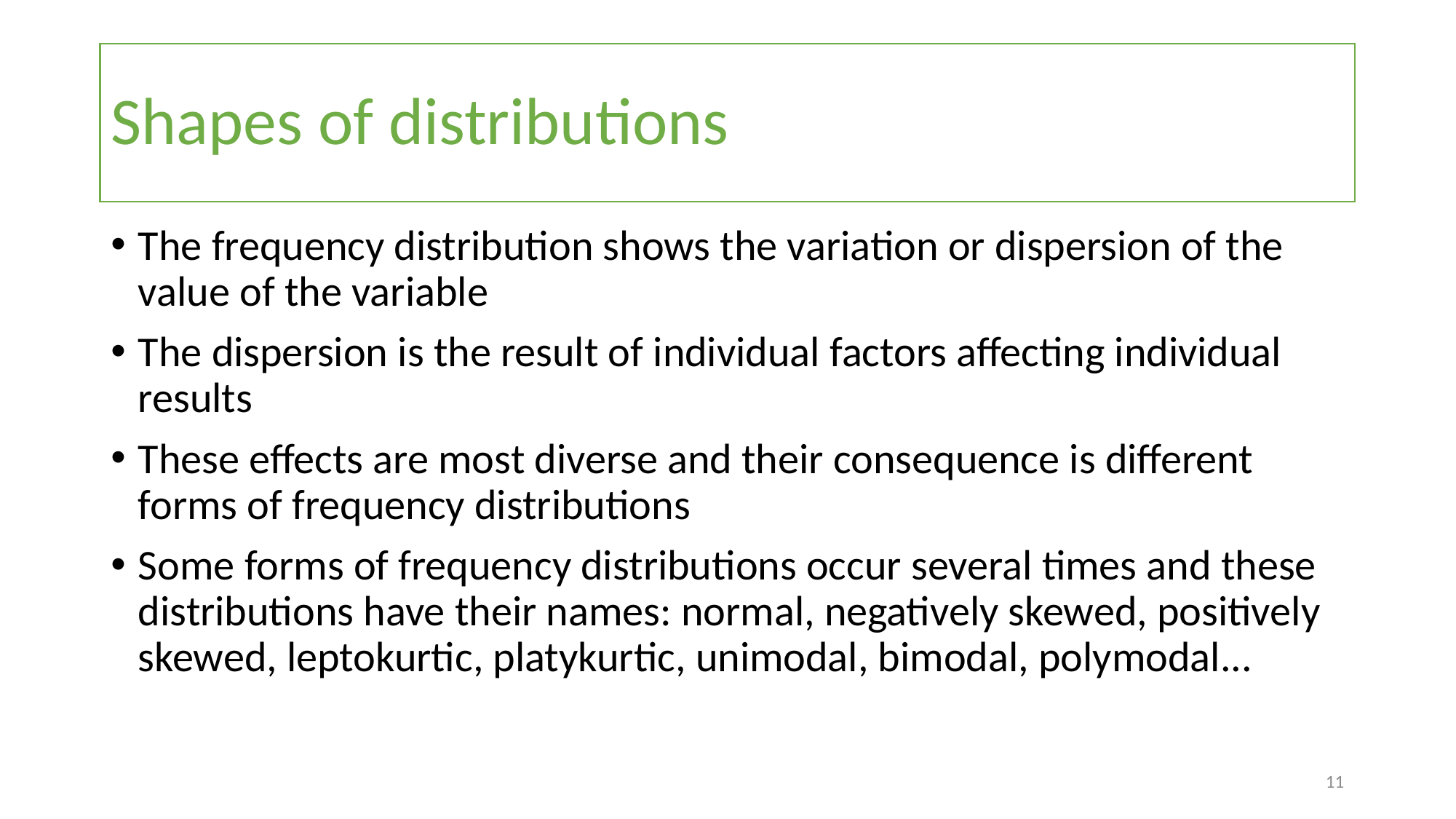

# Shapes of distributions
The frequency distribution shows the variation or dispersion of the value of the variable
The dispersion is the result of individual factors affecting individual results
These effects are most diverse and their consequence is different forms of frequency distributions
Some forms of frequency distributions occur several times and these distributions have their names: normal, negatively skewed, positively skewed, leptokurtic, platykurtic, unimodal, bimodal, polymodal...
11